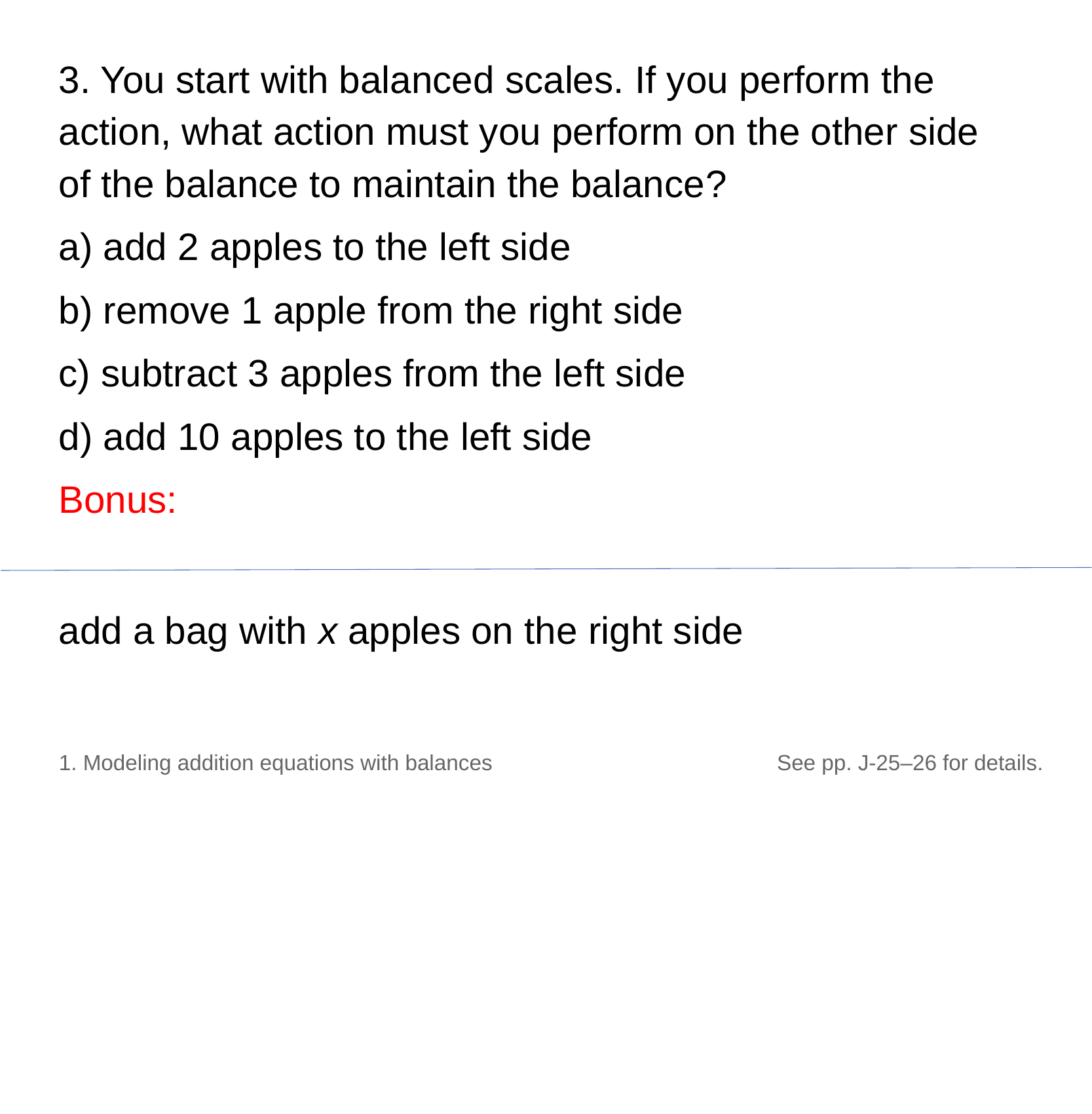

3. You start with balanced scales. If you perform the action, what action must you perform on the other side of the balance to maintain the balance?
a) add 2 apples to the left side
b) remove 1 apple from the right side
c) subtract 3 apples from the left side
d) add 10 apples to the left side
Bonus:
add a bag with x apples on the right side
1. Modeling addition equations with balances
See pp. J-25–26 for details.